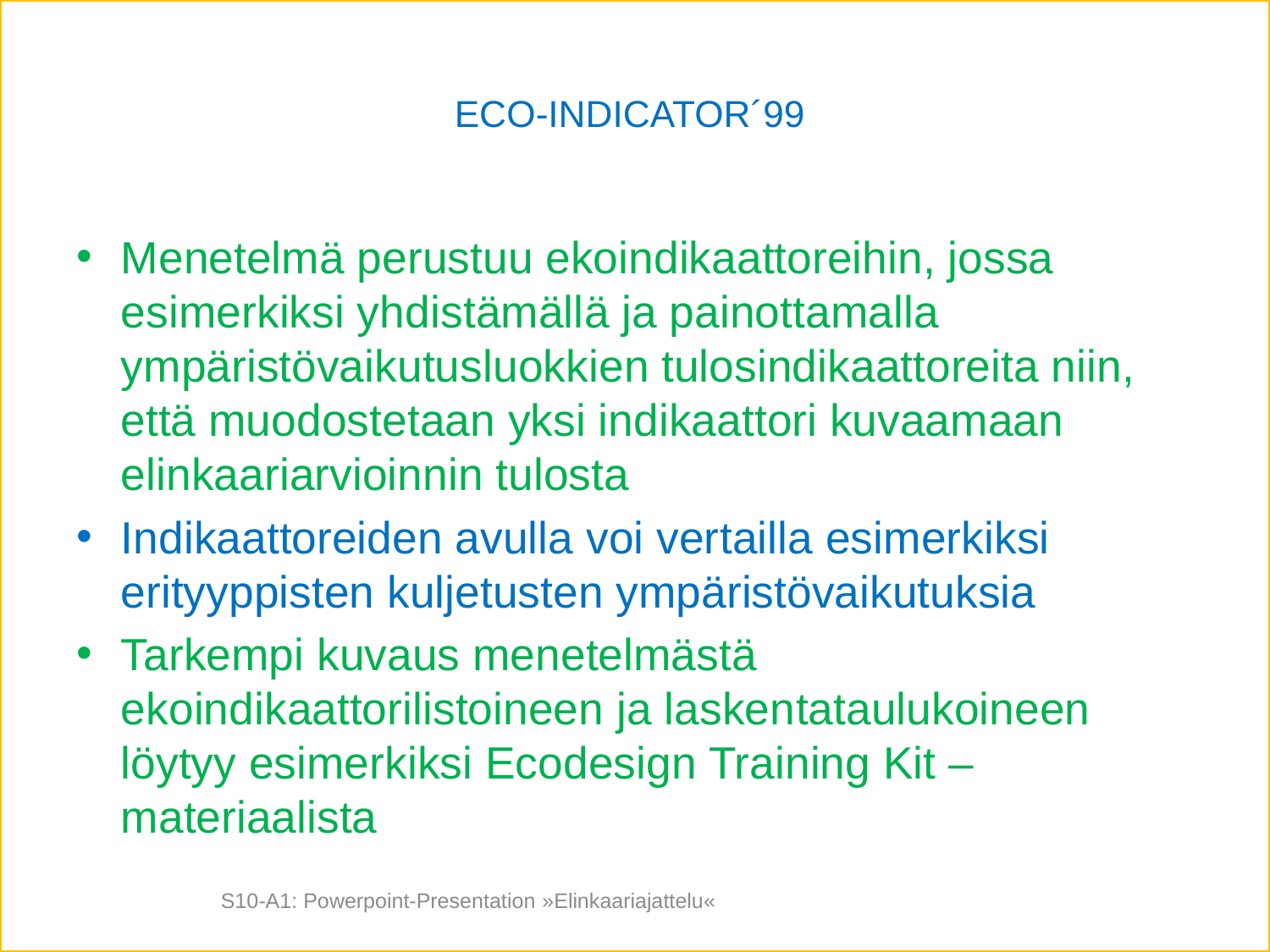

# ECO-INDICATOR´99
Menetelmä perustuu ekoindikaattoreihin, jossa esimerkiksi yhdis­tämällä ja painottamalla ympäristövaikutusluokkien tulosindikaattoreita niin, että muodoste­taan yksi indikaattori kuvaamaan elinkaariarvioinnin tulosta
Indikaattoreiden avulla voi ver­tailla esimerkiksi erityyppisten kuljetusten ympäristövaikutuksia
Tarkempi kuvaus menetelmästä ekoindikaattorilistoineen ja lasken­tataulukoineen löytyy esimerkiksi Ecodesign Training Kit – materiaalista
S10-A1: Powerpoint-Presentation »Elinkaariajattelu«